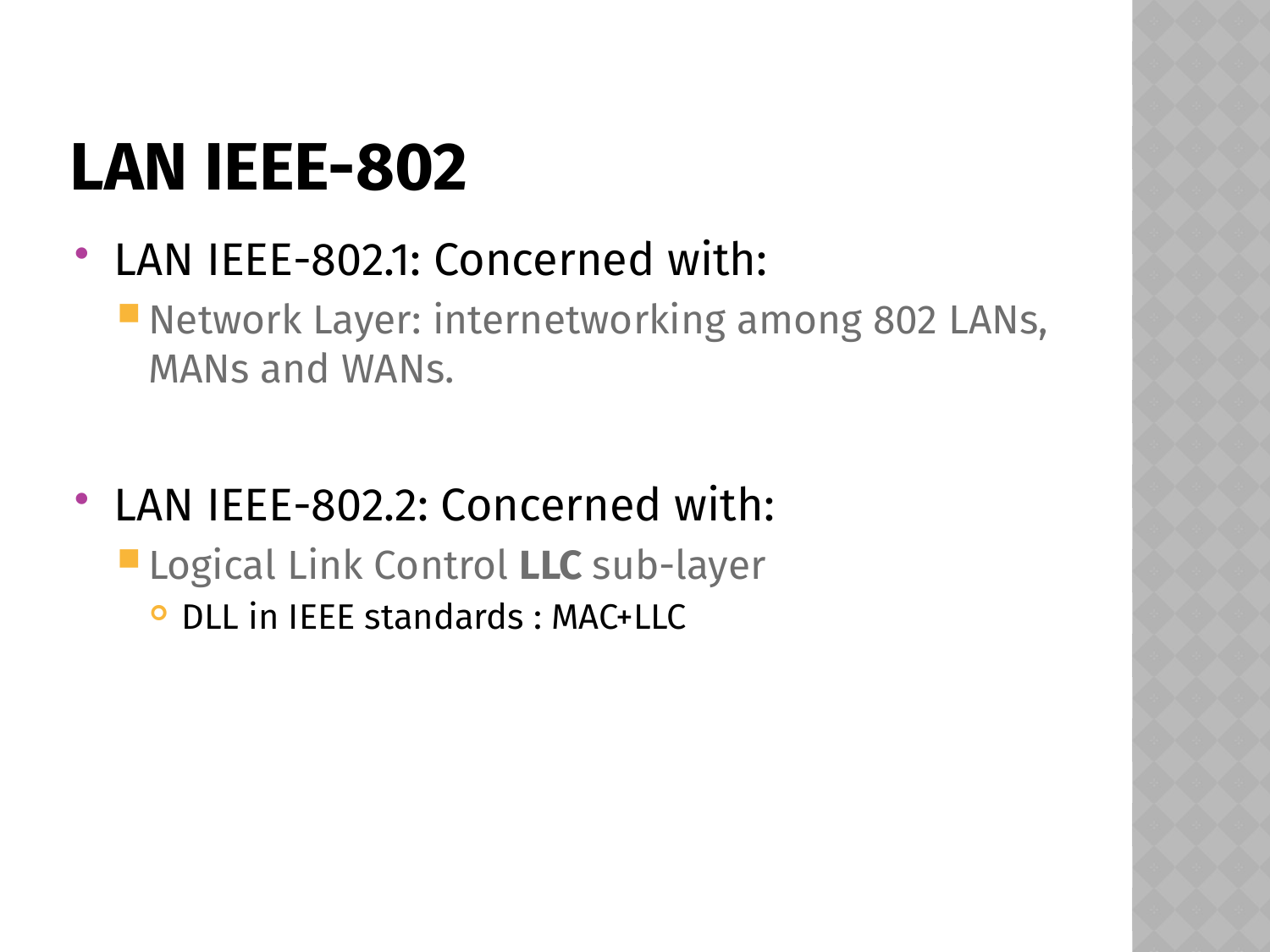

# LAN IEEE-802
LAN IEEE-802.1: Concerned with:
Network Layer: internetworking among 802 LANs, MANs and WANs.

LAN IEEE-802.2: Concerned with:
Logical Link Control LLC sub-layer
DLL in IEEE standards : MAC+LLC